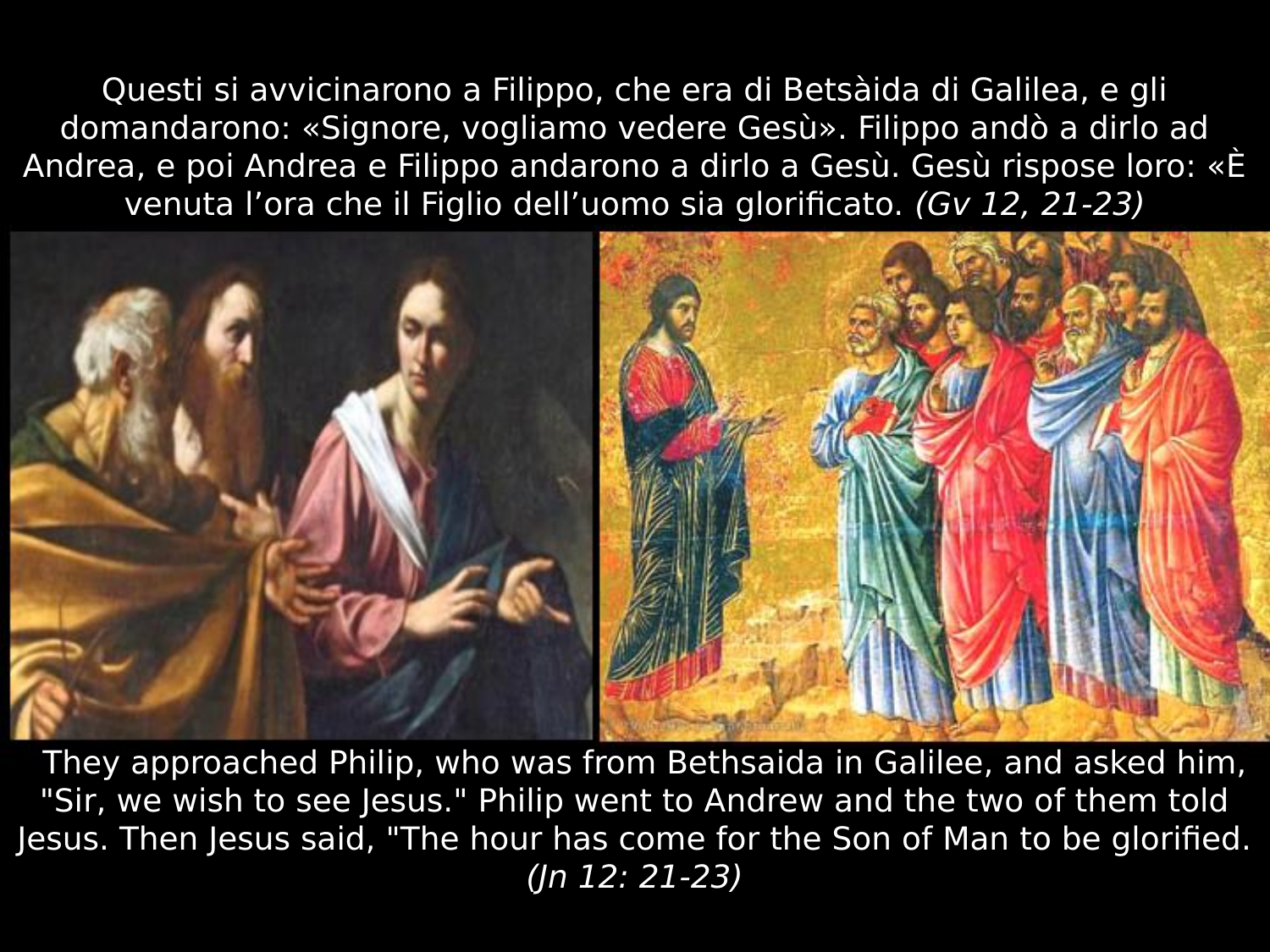

Questi si avvicinarono a Filippo, che era di Betsàida di Galilea, e gli domandarono: «Signore, vogliamo vedere Gesù». Filippo andò a dirlo ad Andrea, e poi Andrea e Filippo andarono a dirlo a Gesù. Gesù rispose loro: «È venuta l’ora che il Figlio dell’uomo sia glorificato. (Gv 12, 21-23)
  They approached Philip, who was from Bethsaida in Galilee, and asked him, "Sir, we wish to see Jesus." Philip went to Andrew and the two of them told Jesus. Then Jesus said, "The hour has come for the Son of Man to be glorified. (Jn 12: 21-23)